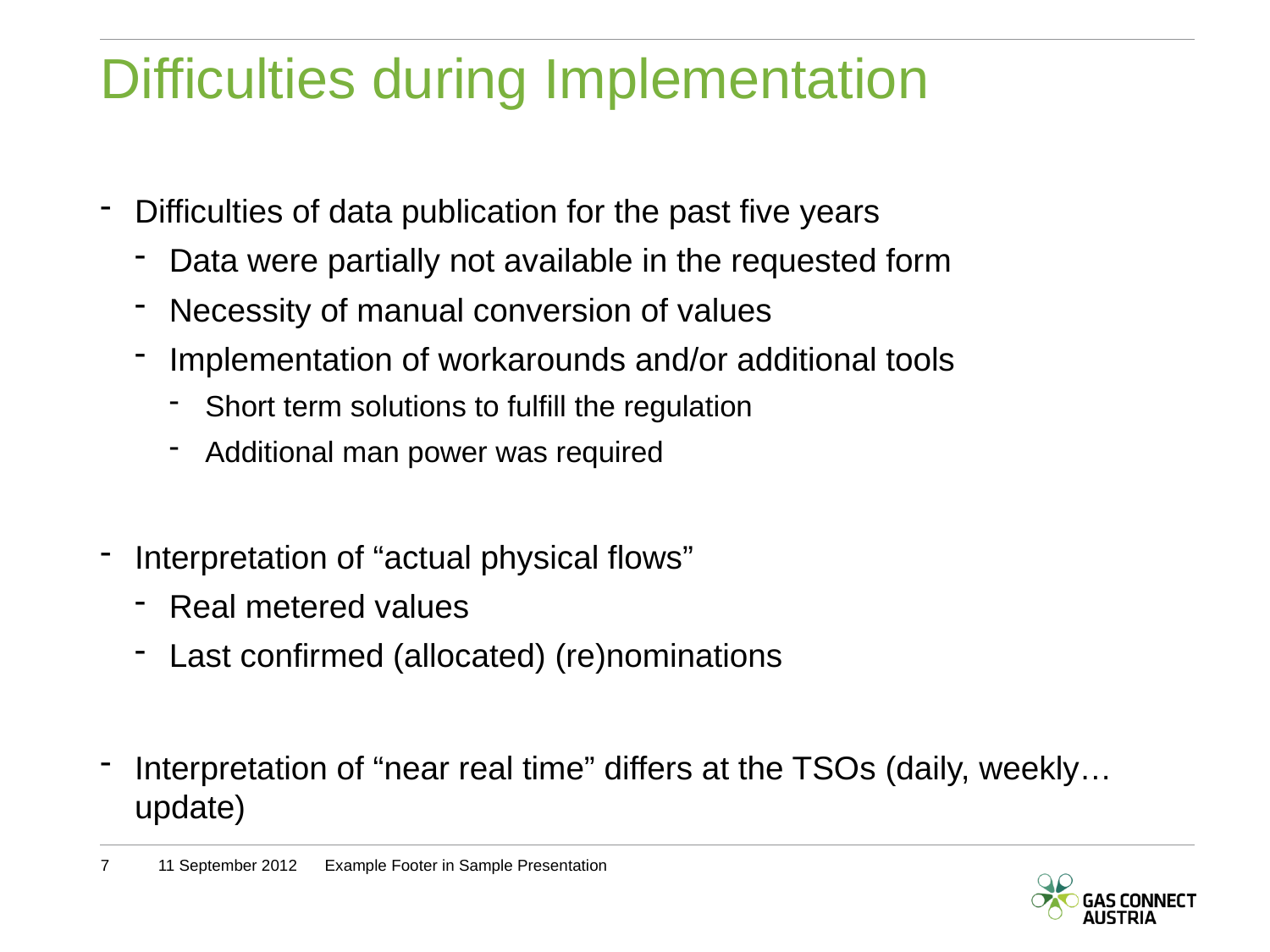

# Difficulties during Implementation
Difficulties of data publication for the past five years
Data were partially not available in the requested form
Necessity of manual conversion of values
Implementation of workarounds and/or additional tools
Short term solutions to fulfill the regulation
Additional man power was required

Interpretation of “actual physical flows”
Real metered values
Last confirmed (allocated) (re)nominations

Interpretation of “near real time” differs at the TSOs (daily, weekly… update)

7
11 September 2012
Example Footer in Sample Presentation